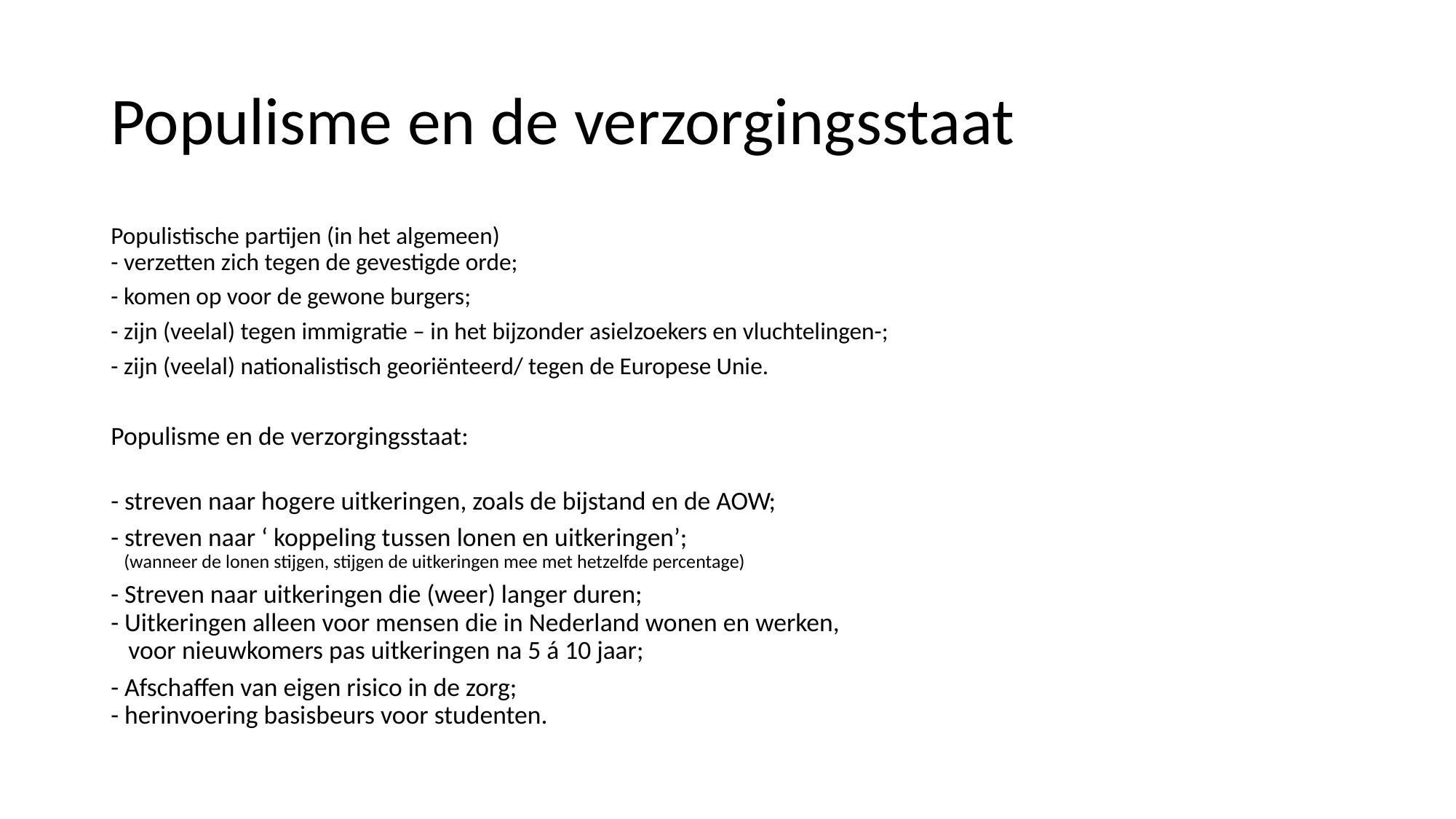

# Populisme en de verzorgingsstaat
Populistische partijen (in het algemeen)
- verzetten zich tegen de gevestigde orde;
- komen op voor de gewone burgers;
- zijn (veelal) tegen immigratie – in het bijzonder asielzoekers en vluchtelingen-;
- zijn (veelal) nationalistisch georiënteerd/ tegen de Europese Unie.

Populisme en de verzorgingsstaat:
- streven naar hogere uitkeringen, zoals de bijstand en de AOW;
- streven naar ‘ koppeling tussen lonen en uitkeringen’;
   (wanneer de lonen stijgen, stijgen de uitkeringen mee met hetzelfde percentage)
- Streven naar uitkeringen die (weer) langer duren;
- Uitkeringen alleen voor mensen die in Nederland wonen en werken,
   voor nieuwkomers pas uitkeringen na 5 á 10 jaar;
- Afschaffen van eigen risico in de zorg;
- herinvoering basisbeurs voor studenten.